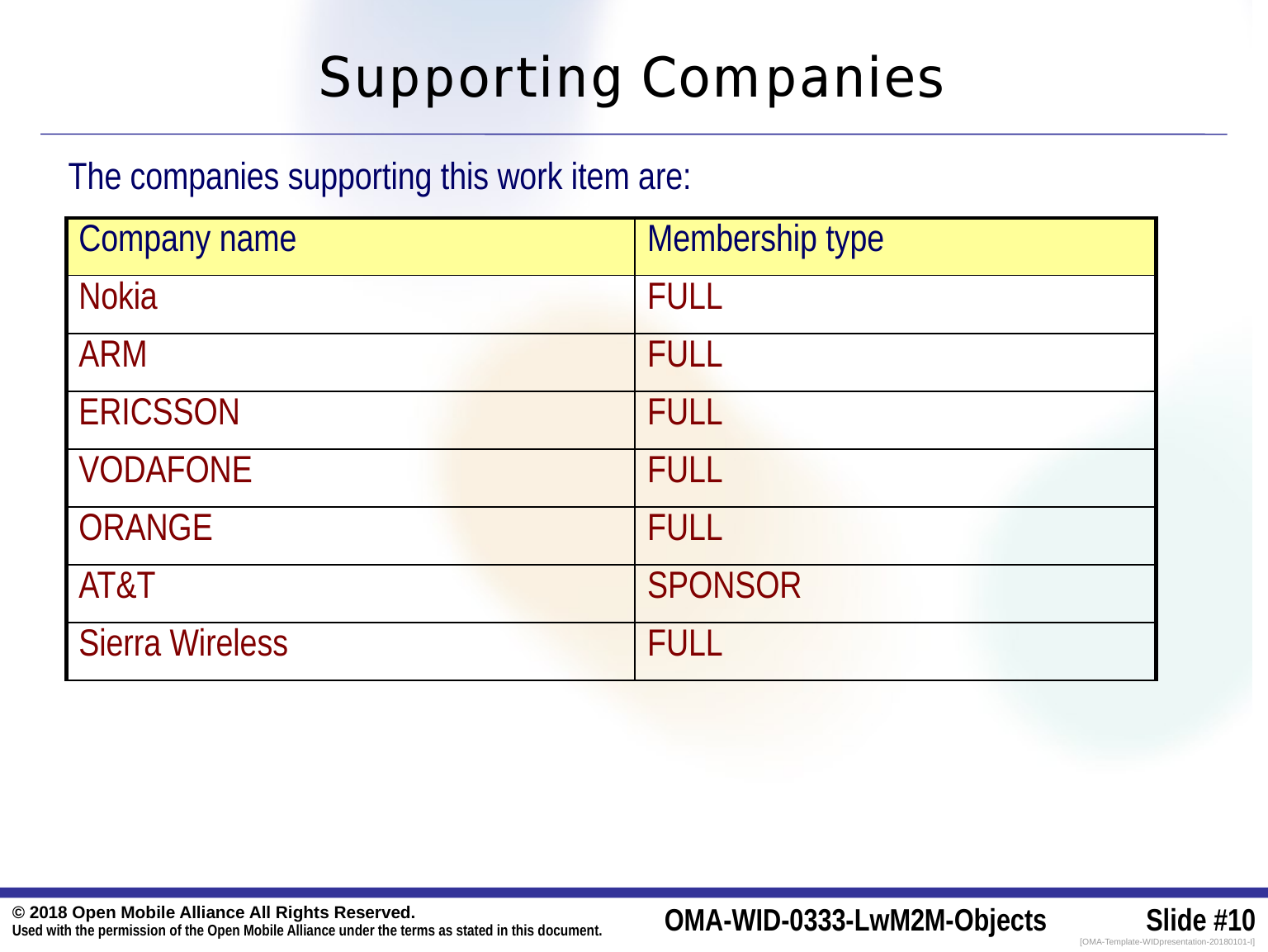

# Supporting Companies
The companies supporting this work item are:
| Company name | Membership type |
| --- | --- |
| Nokia | FULL |
| ARM | FULL |
| ERICSSON | FULL |
| VODAFONE | FULL |
| ORANGE | FULL |
| AT&T | SPONSOR |
| Sierra Wireless | FULL |